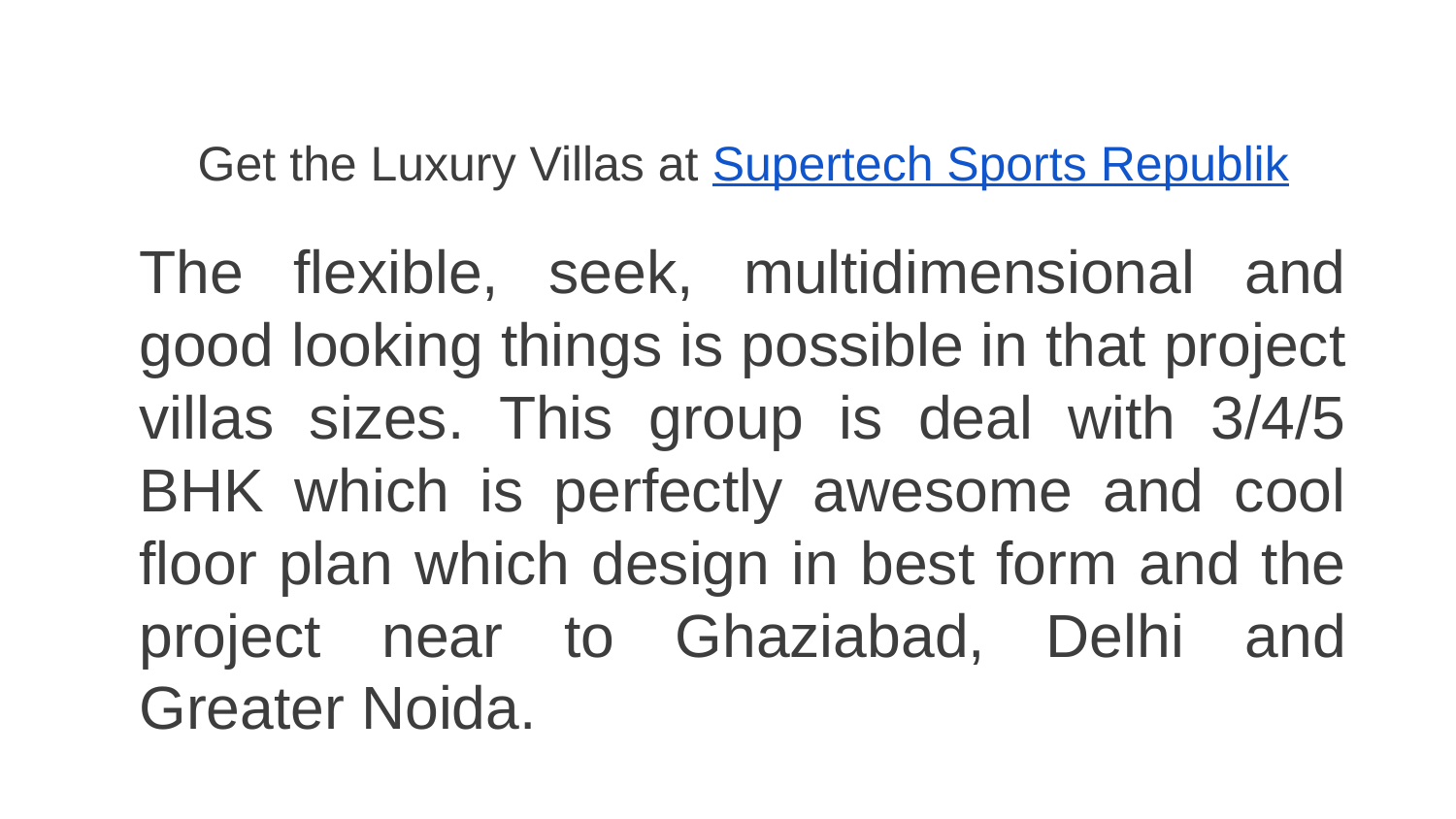

# Get the Luxury Villas at Supertech Sports Republik
The flexible, seek, multidimensional and good looking things is possible in that project villas sizes. This group is deal with 3/4/5 BHK which is perfectly awesome and cool floor plan which design in best form and the project near to Ghaziabad, Delhi and Greater Noida.